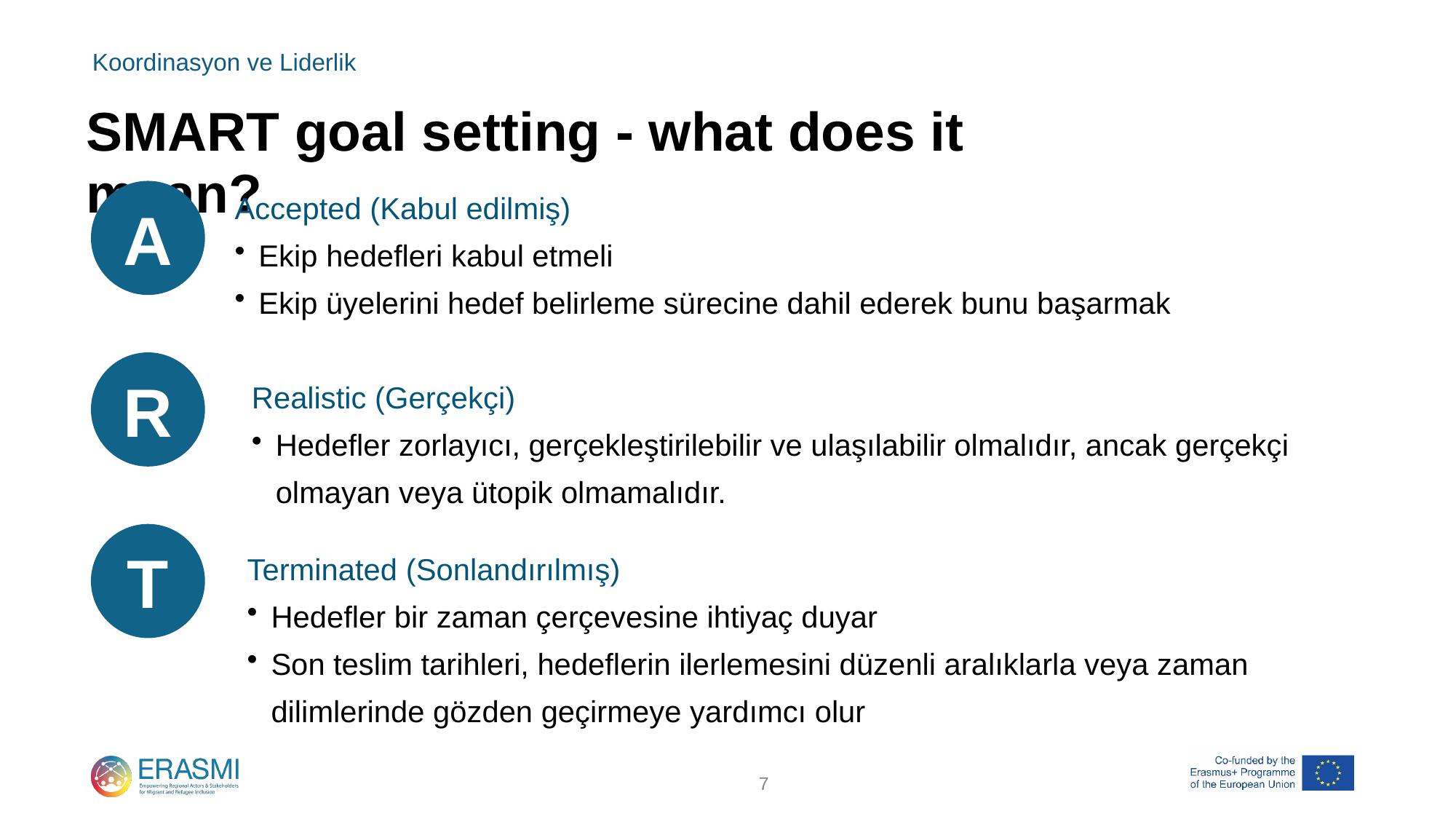

# SMART goal setting - what does it mean?

A
Accepted (Kabul edilmiş)
Ekip hedefleri kabul etmeli
Ekip üyelerini hedef belirleme sürecine dahil ederek bunu başarmak

R
Realistic (Gerçekçi)
Hedefler zorlayıcı, gerçekleştirilebilir ve ulaşılabilir olmalıdır, ancak gerçekçi olmayan veya ütopik olmamalıdır.

T
Terminated (Sonlandırılmış)
Hedefler bir zaman çerçevesine ihtiyaç duyar
Son teslim tarihleri, hedeflerin ilerlemesini düzenli aralıklarla veya zaman dilimlerinde gözden geçirmeye yardımcı olur